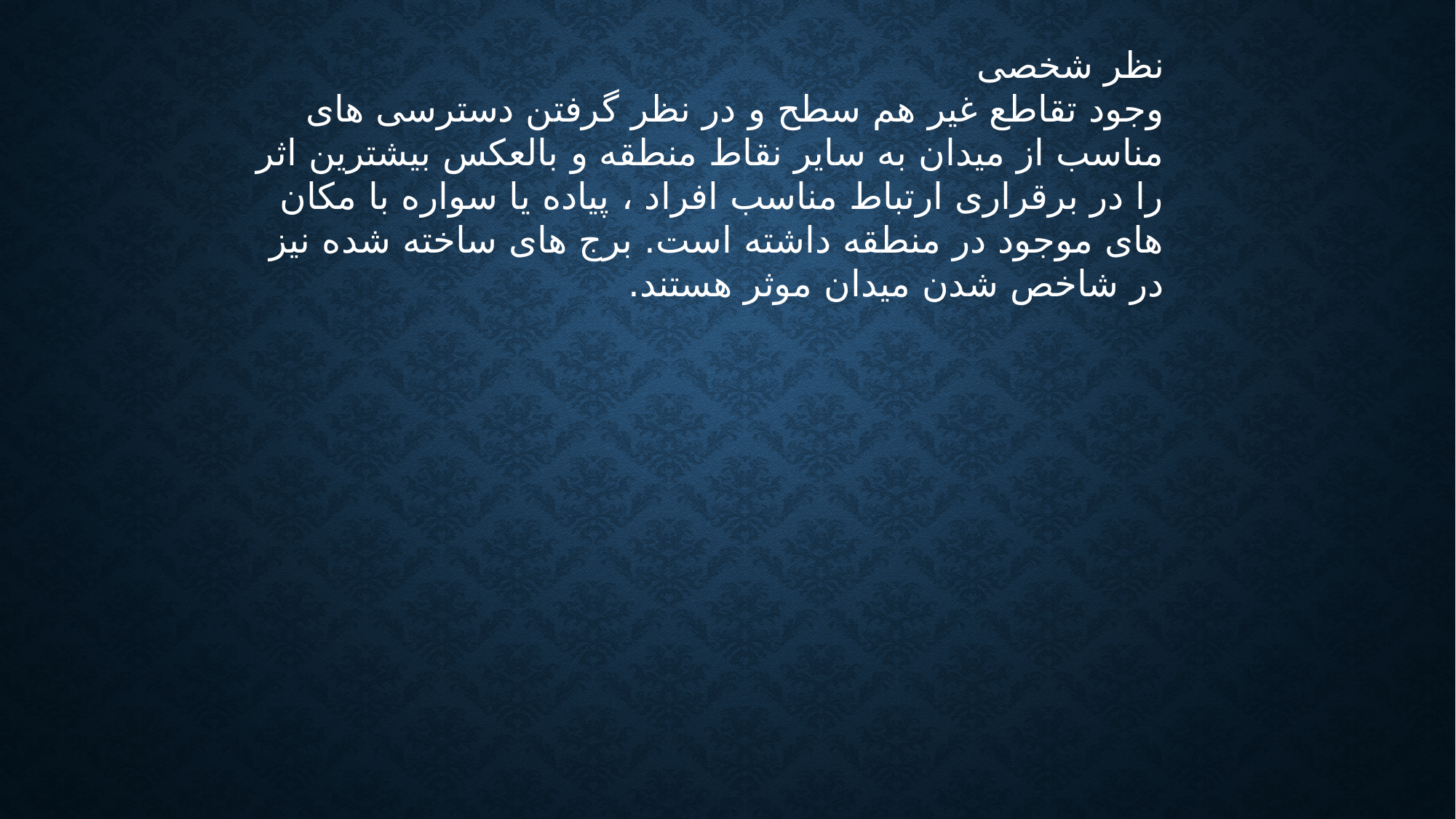

نظر شخصی
وجود تقاطع غیر هم سطح و در نظر گرفتن دسترسی های مناسب از میدان به سایر نقاط منطقه و بالعکس بیشترین اثر را در برقراری ارتباط مناسب افراد ، پیاده یا سواره با مکان های موجود در منطقه داشته است. برج های ساخته شده نیز در شاخص شدن میدان موثر هستند.